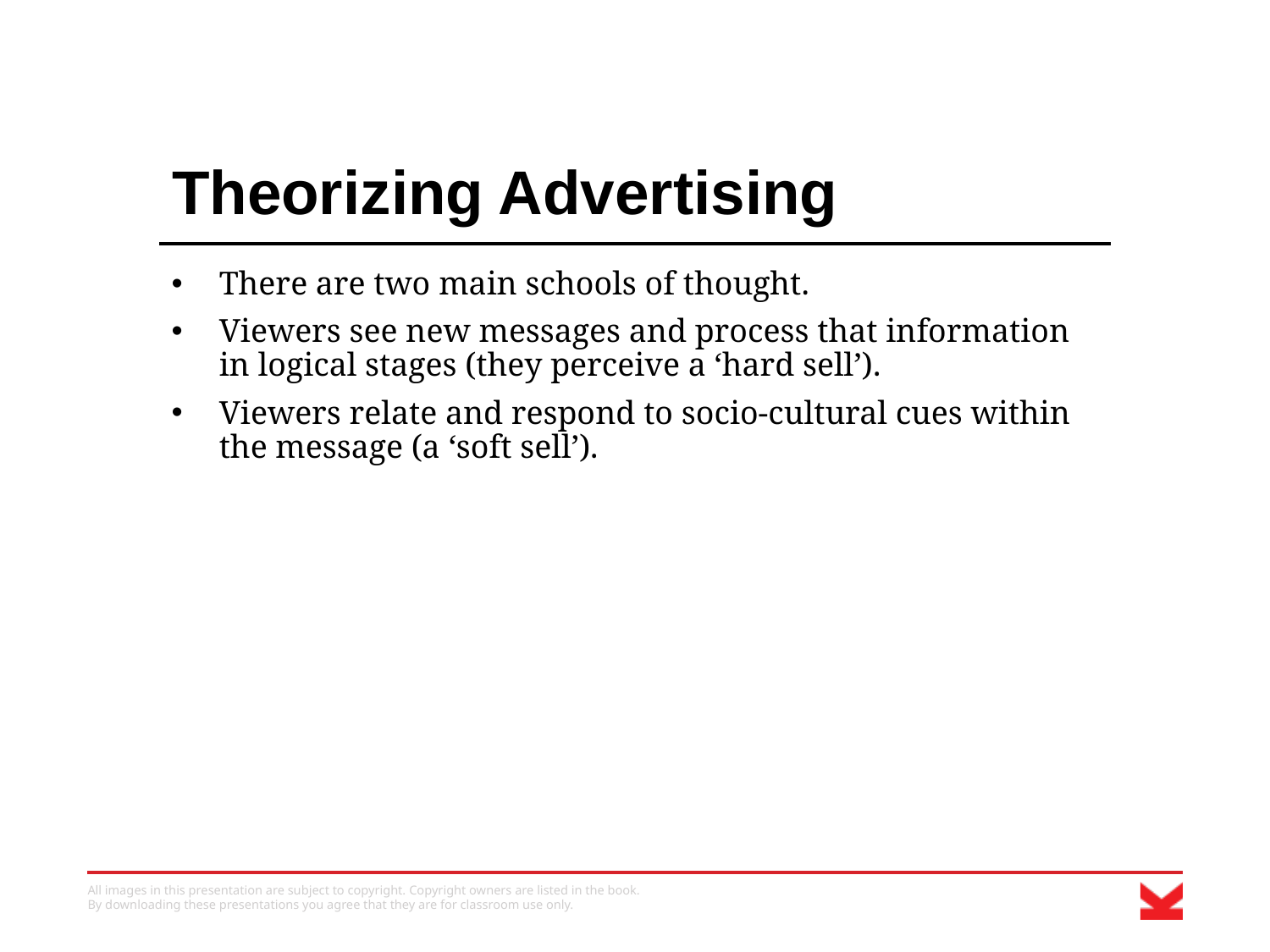

# Theorizing Advertising
There are two main schools of thought.
Viewers see new messages and process that information in logical stages (they perceive a ‘hard sell’).
Viewers relate and respond to socio-cultural cues within the message (a ‘soft sell’).

All images in this presentation are subject to copyright. Copyright owners are listed in the book.
By downloading these presentations you agree that they are for classroom use only.